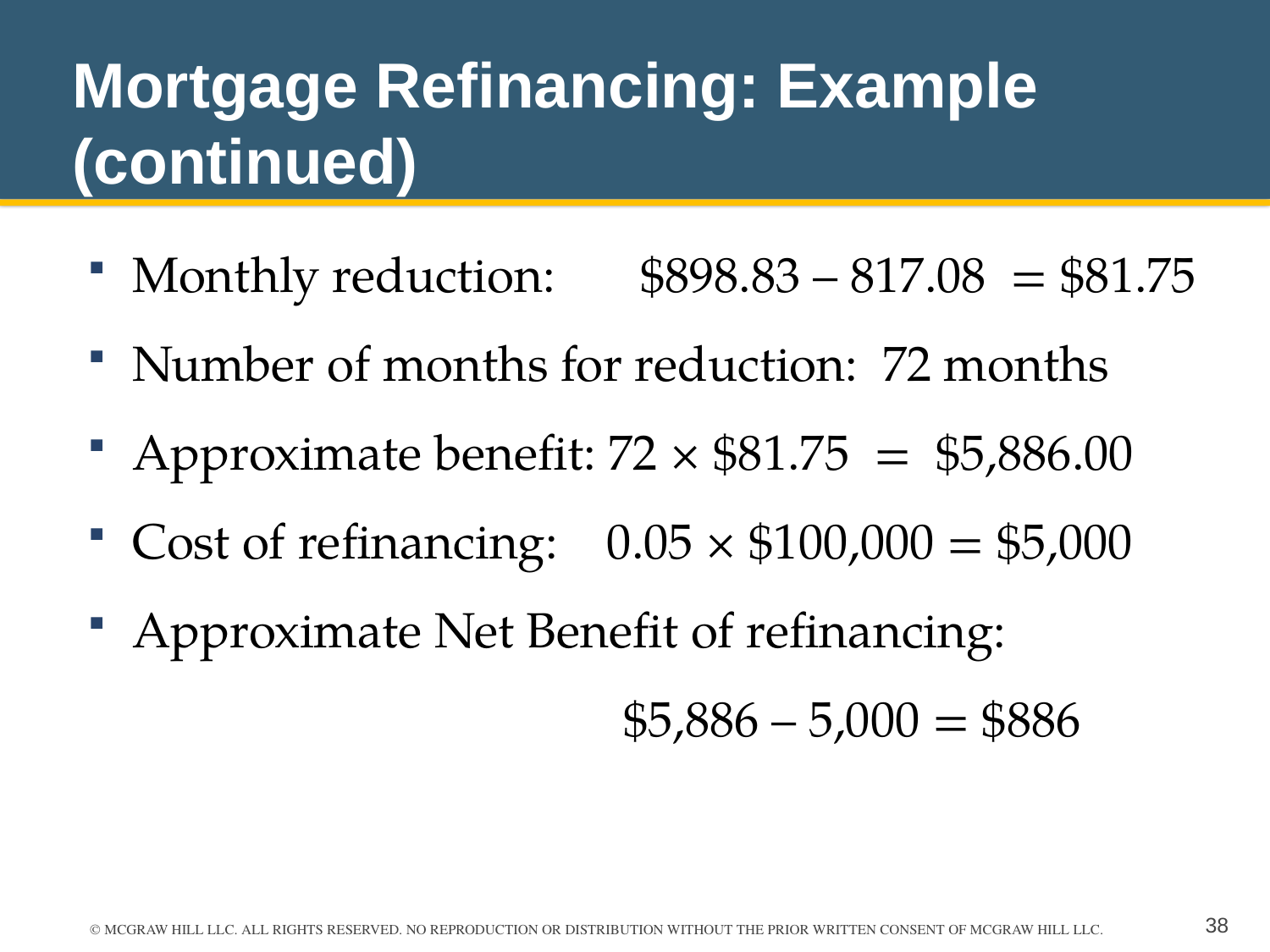

# Mortgage Refinancing: Example (continued)
Monthly reduction:	$898.83 – 817.08  = $81.75
Number of months for reduction:  72 months
Approximate benefit: 72 × $81.75  =  $5,886.00
Cost of refinancing:    0.05 × $100,000 = $5,000
Approximate Net Benefit of refinancing:		 			         $5,886 – 5,000 = $886
© MCGRAW HILL LLC. ALL RIGHTS RESERVED. NO REPRODUCTION OR DISTRIBUTION WITHOUT THE PRIOR WRITTEN CONSENT OF MCGRAW HILL LLC.
38